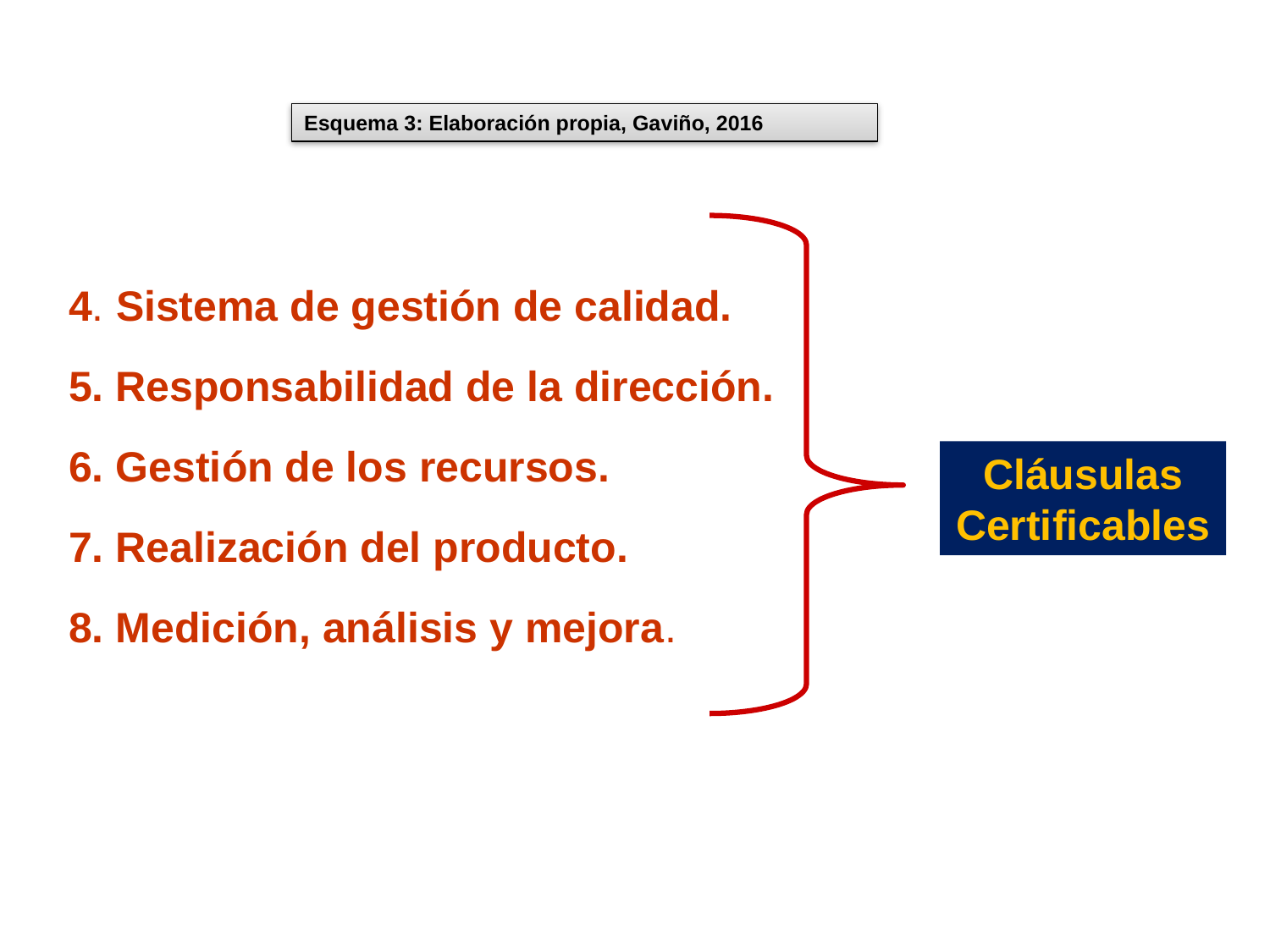

ISO 9000:2008

Esquema 3: Elaboración propia, Gaviño, 2016

4. Sistema de gestión de calidad.
5. Responsabilidad de la dirección.
6. Gestión de los recursos.
7. Realización del producto.
8. Medición, análisis y mejora.

Cláusulas
Certificables